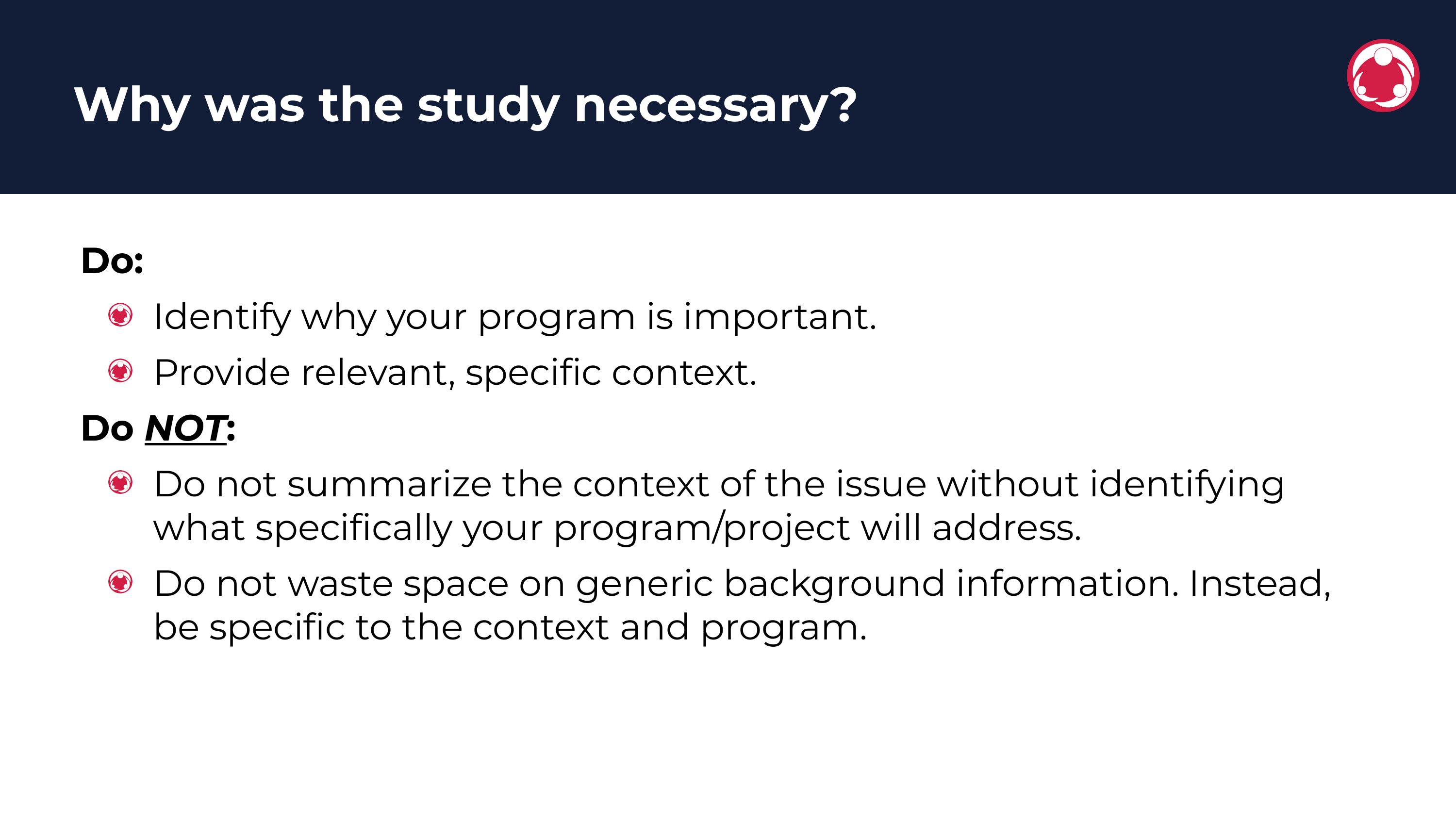

Why was the study necessary?
Do:
Identify why your program is important.
Provide relevant, specific context.
Do NOT:
Do not summarize the context of the issue without identifying what specifically your program/project will address.
Do not waste space on generic background information. Instead, be specific to the context and program.